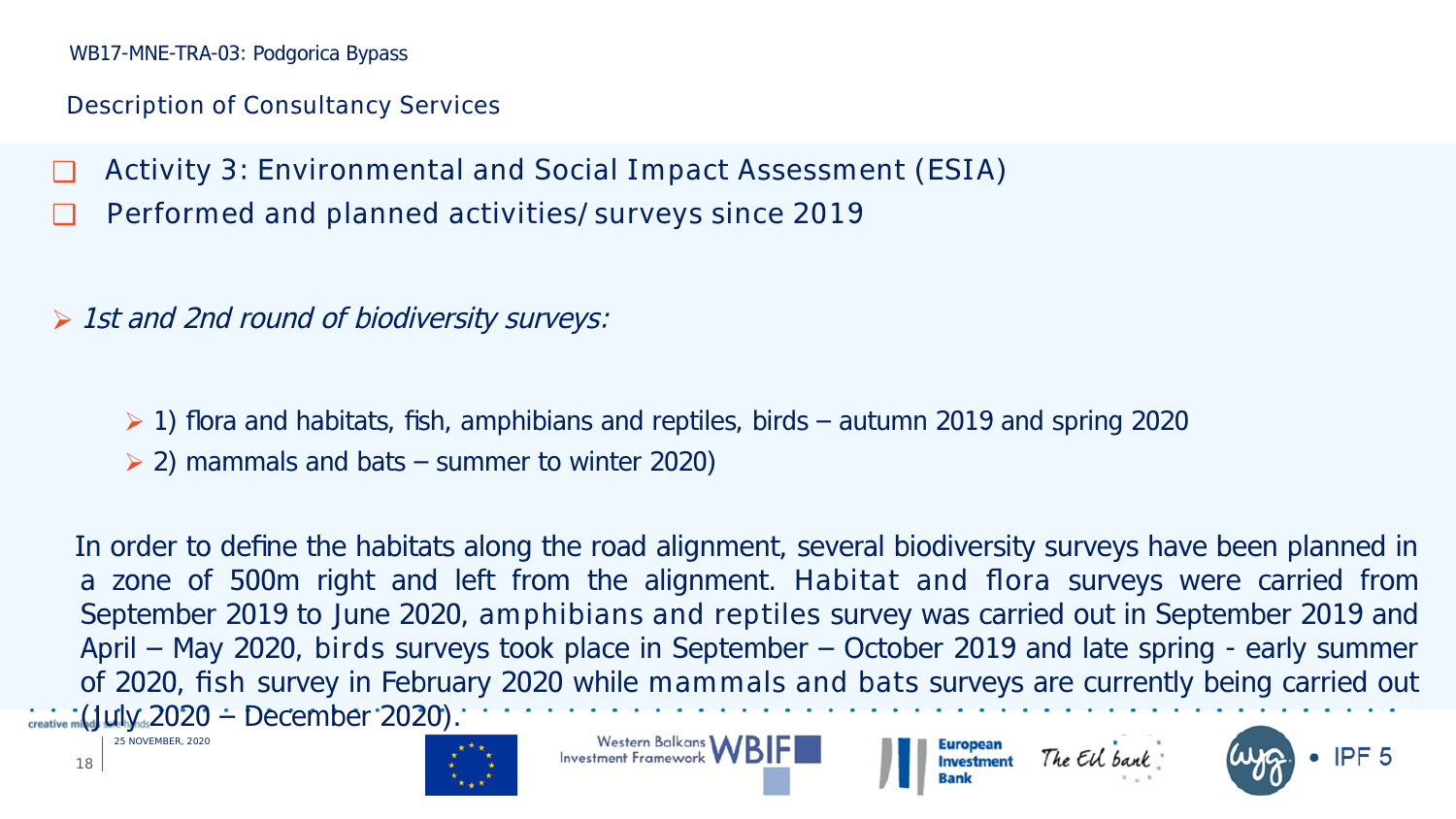

WB17-MNE-TRA-03: Podgorica Bypass
# Description of Consultancy Services
   Activity 3: Environmental and Social Impact Assessment (ESIA)
Performed and planned activities/surveys since 2019

1st and 2nd round of biodiversity surveys:

1) flora and habitats, fish, amphibians and reptiles, birds – autumn 2019 and spring 2020
2) mammals and bats – summer to winter 2020)

 In order to define the habitats along the road alignment, several biodiversity surveys have been planned in a zone of 500m right and left from the alignment. Habitat and flora surveys were carried from September 2019 to June 2020, amphibians and reptiles survey was carried out in September 2019 and April – May 2020, birds surveys took place in September – October 2019 and late spring - early summer of 2020, fish survey in February 2020 while mammals and bats surveys are currently being carried out (July 2020 – December 2020).
18
25 NOVEMBER, 2020